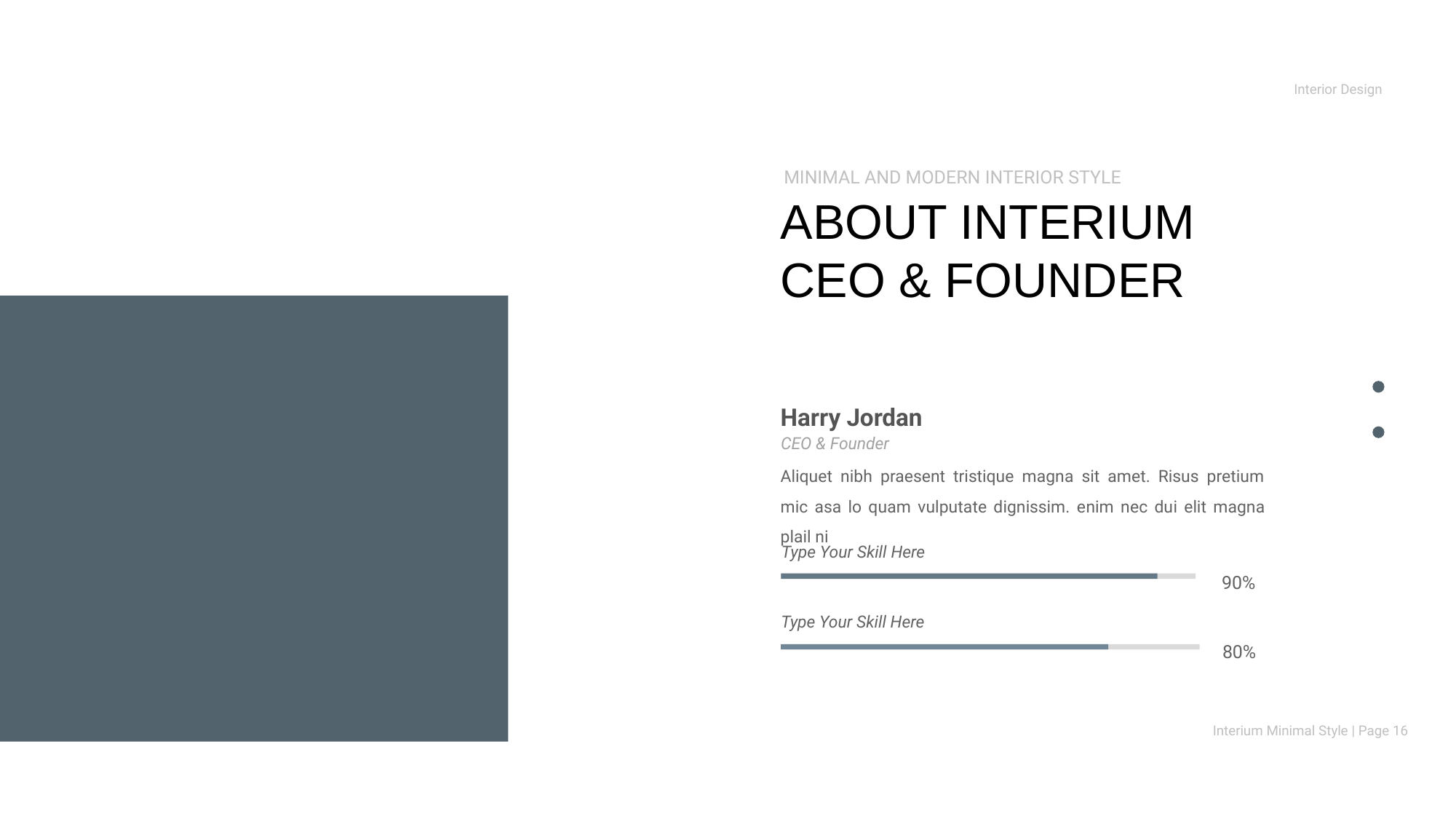

Interior Design
MINIMAL AND MODERN INTERIOR STYLE
ABOUT INTERIUM CEO & FOUNDER

Harry Jordan
CEO & Founder

Aliquet nibh praesent tristique magna sit amet. Risus pretium mic asa lo quam vulputate dignissim. enim nec dui elit magna plail ni
Type Your Skill Here
90%

Type Your Skill Here
80%

Interium Minimal Style | Page 16